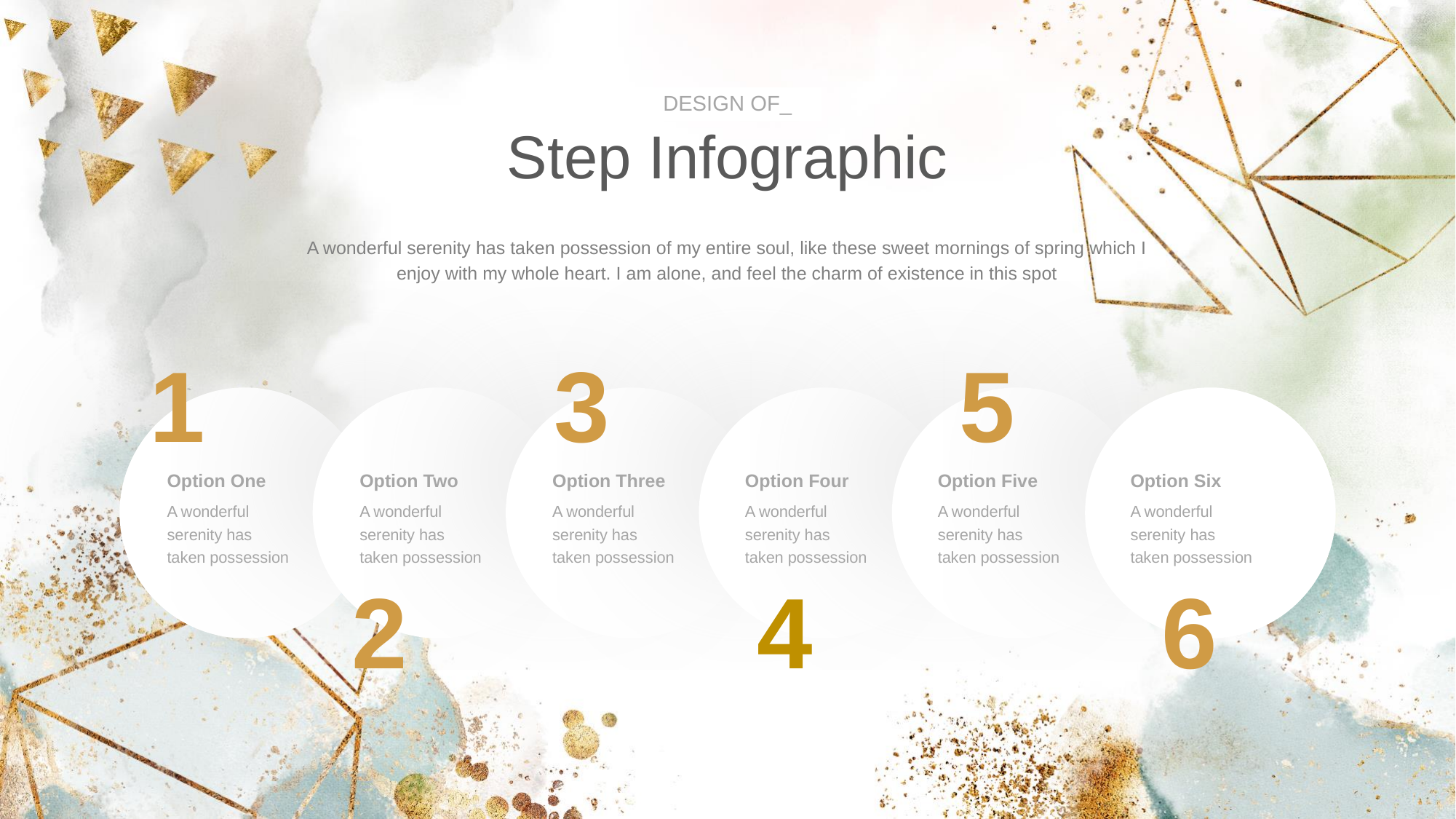

DESIGN OF_
Step Infographic
A wonderful serenity has taken possession of my entire soul, like these sweet mornings of spring which I enjoy with my whole heart. I am alone, and feel the charm of existence in this spot
1
3
5

Option One
A wonderful serenity has taken possession

Option Two
A wonderful serenity has taken possession

Option Three
A wonderful serenity has taken possession

Option Four
A wonderful serenity has taken possession

Option Five
A wonderful serenity has taken possession

Option Six
A wonderful serenity has taken possession
4
6
2